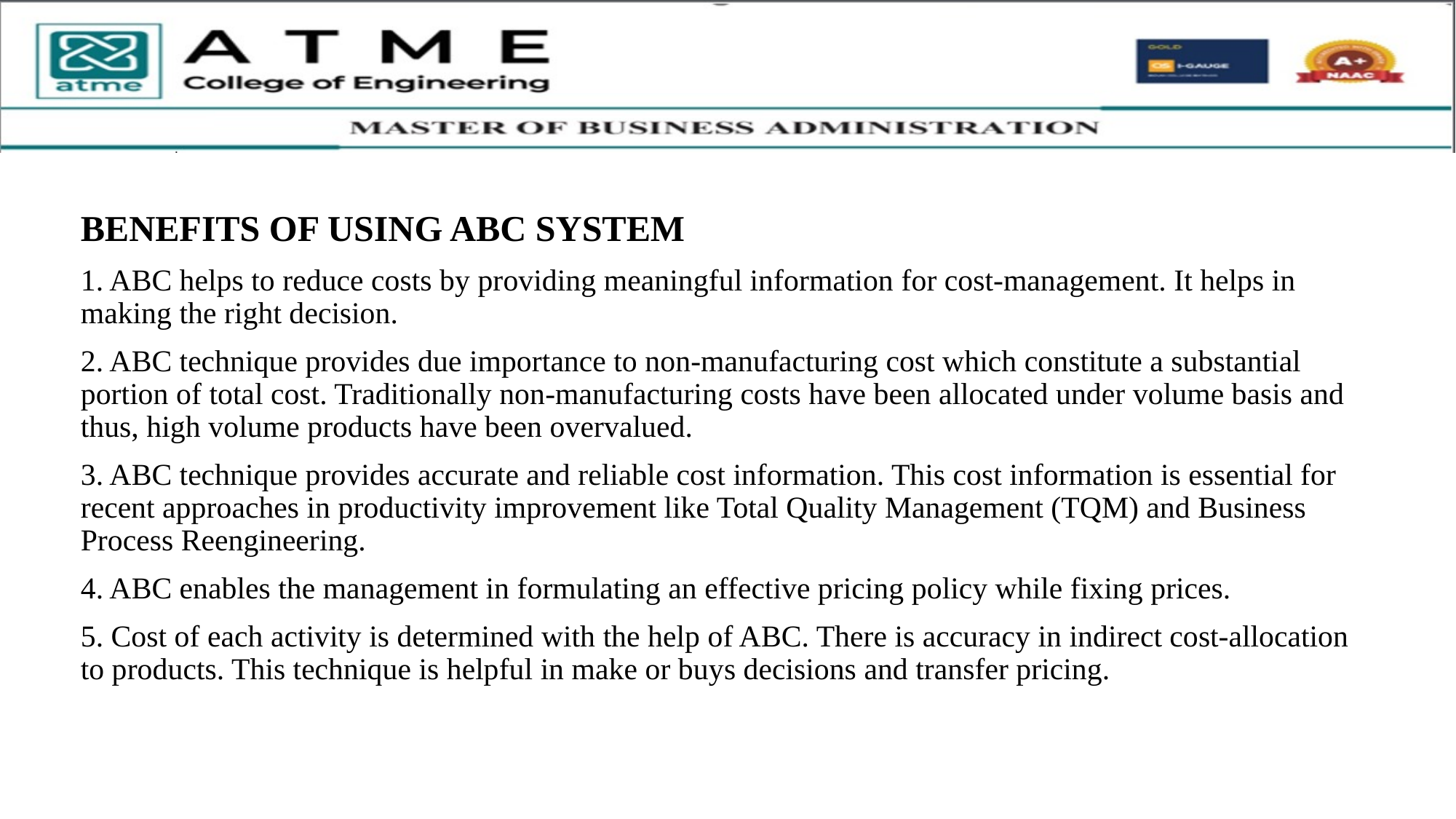

BENEFITS OF USING ABC SYSTEM
1. ABC helps to reduce costs by providing meaningful information for cost-management. It helps in making the right decision.
2. ABC technique provides due importance to non-manufacturing cost which constitute a substantial portion of total cost. Traditionally non-manufacturing costs have been allocated under volume basis and thus, high volume products have been overvalued.
3. ABC technique provides accurate and reliable cost information. This cost information is essential for recent approaches in productivity improvement like Total Quality Management (TQM) and Business Process Reengineering.
4. ABC enables the management in formulating an effective pricing policy while fixing prices.
5. Cost of each activity is determined with the help of ABC. There is accuracy in indirect cost-allocation to products. This technique is helpful in make or buys decisions and transfer pricing.